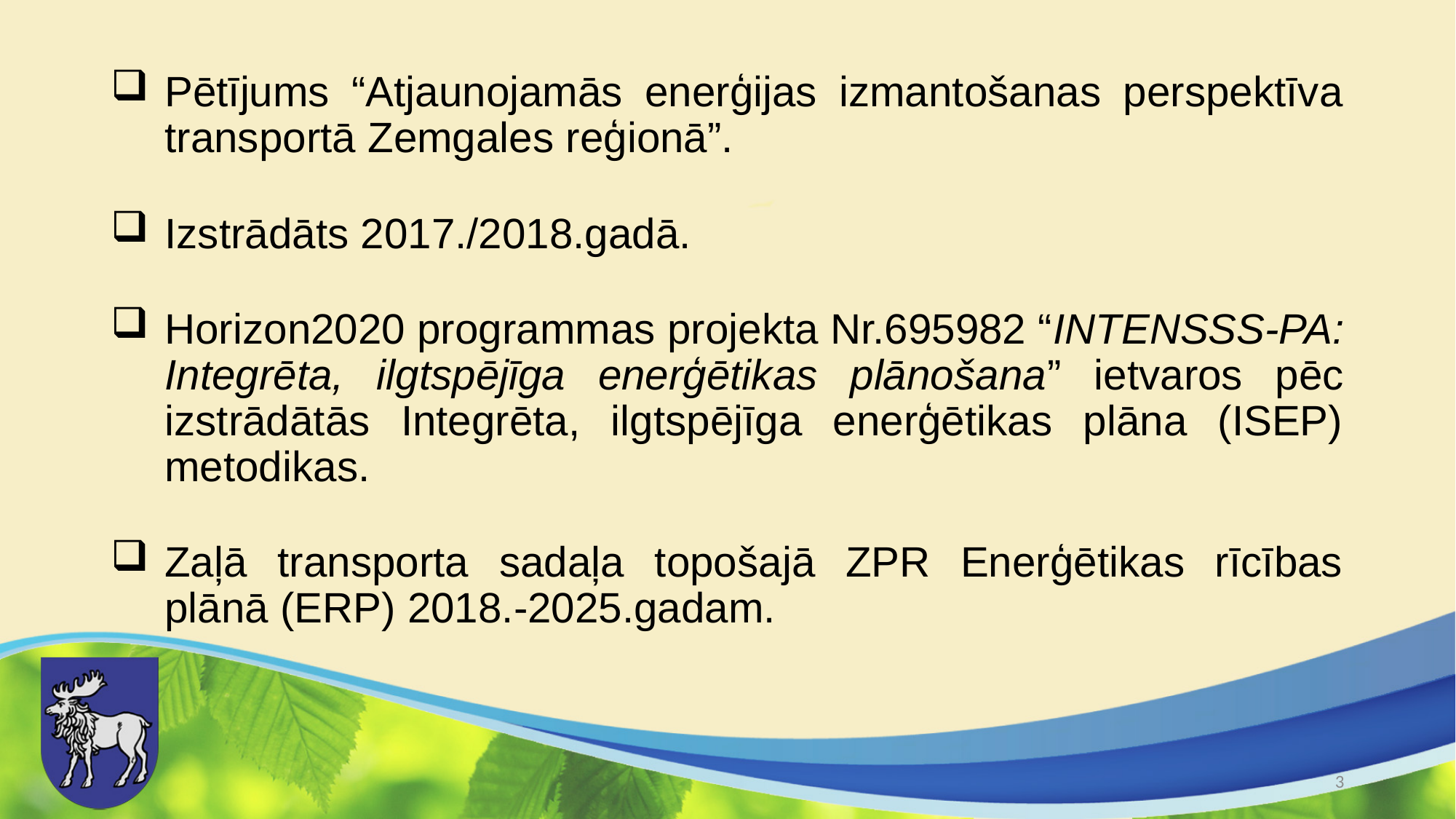

Pētījums “Atjaunojamās enerģijas izmantošanas perspektīva transportā Zemgales reģionā”.

Izstrādāts 2017./2018.gadā.

Horizon2020 programmas projekta Nr.695982 “INTENSSS-PA: Integrēta, ilgtspējīga enerģētikas plānošana” ietvaros pēc izstrādātās Integrēta, ilgtspējīga enerģētikas plāna (ISEP) metodikas.

Zaļā transporta sadaļa topošajā ZPR Enerģētikas rīcības plānā (ERP) 2018.-2025.gadam.

3